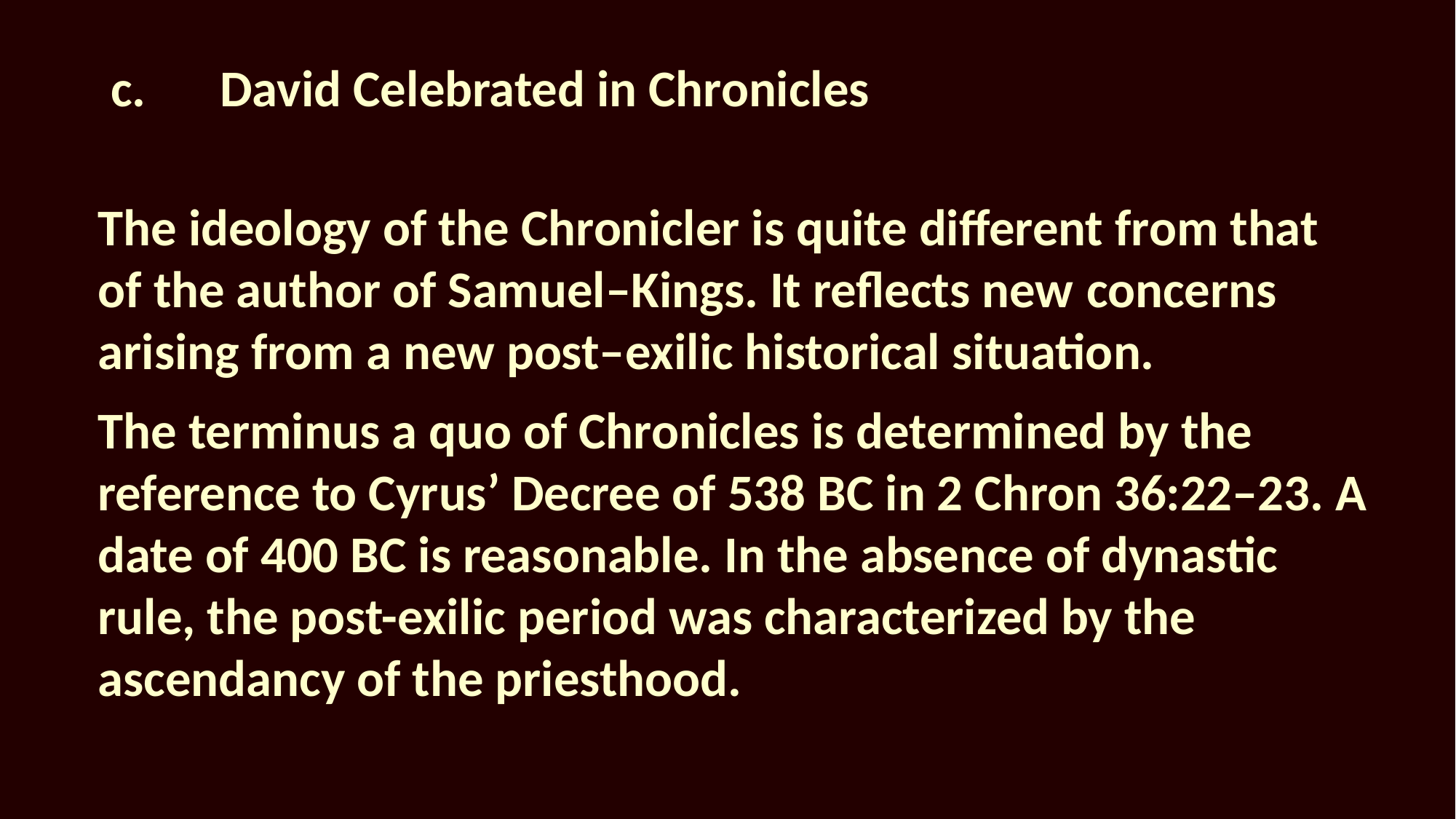

# c.	David Celebrated in Chronicles
The ideology of the Chronicler is quite different from that of the author of Samuel–Kings. It reflects new concerns arising from a new post–exilic historical situation.
The terminus a quo of Chronicles is determined by the reference to Cyrus’ Decree of 538 BC in 2 Chron 36:22–23. A date of 400 BC is reasonable. In the absence of dynastic rule, the post-exilic period was characterized by the ascendancy of the priesthood.